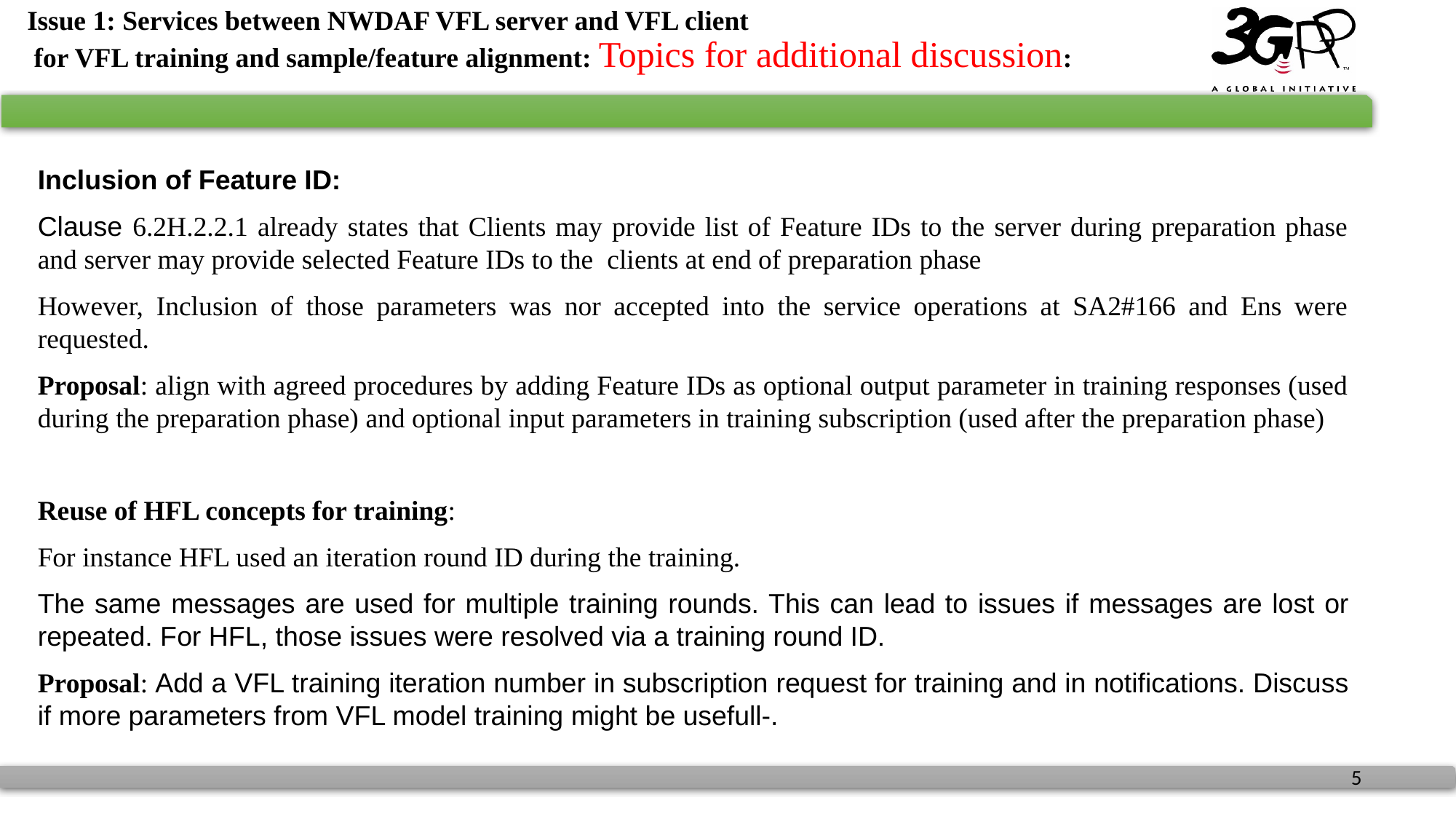

# Issue 1: Services between NWDAF VFL server and VFL client for VFL training and sample/feature alignment: Topics for additional discussion:
Inclusion of Feature ID:
Clause 6.2H.2.2.1 already states that Clients may provide list of Feature IDs to the server during preparation phase and server may provide selected Feature IDs to the  clients at end of preparation phase
However, Inclusion of those parameters was nor accepted into the service operations at SA2#166 and Ens were requested.
Proposal: align with agreed procedures by adding Feature IDs as optional output parameter in training responses (used during the preparation phase) and optional input parameters in training subscription (used after the preparation phase)

Reuse of HFL concepts for training:
For instance HFL used an iteration round ID during the training.
The same messages are used for multiple training rounds. This can lead to issues if messages are lost or repeated. For HFL, those issues were resolved via a training round ID.
Proposal: Add a VFL training iteration number in subscription request for training and in notifications. Discuss if more parameters from VFL model training might be usefull-.